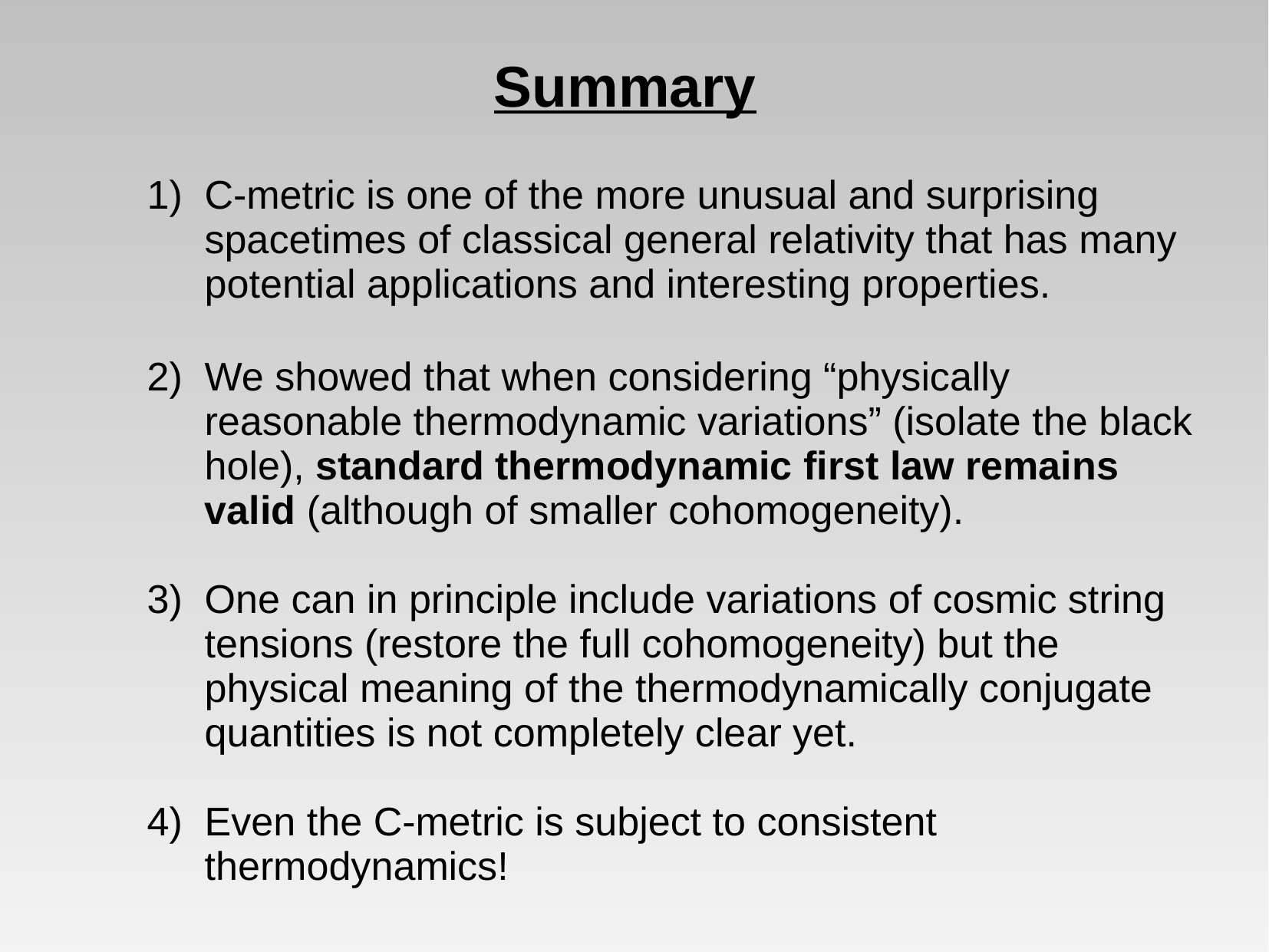

Summary
C-metric is one of the more unusual and surprising spacetimes of classical general relativity that has many potential applications and interesting properties.

We showed that when considering “physically reasonable thermodynamic variations” (isolate the black hole), standard thermodynamic first law remains valid (although of smaller cohomogeneity).

One can in principle include variations of cosmic string tensions (restore the full cohomogeneity) but the physical meaning of the thermodynamically conjugate quantities is not completely clear yet.

Even the C-metric is subject to consistent thermodynamics!